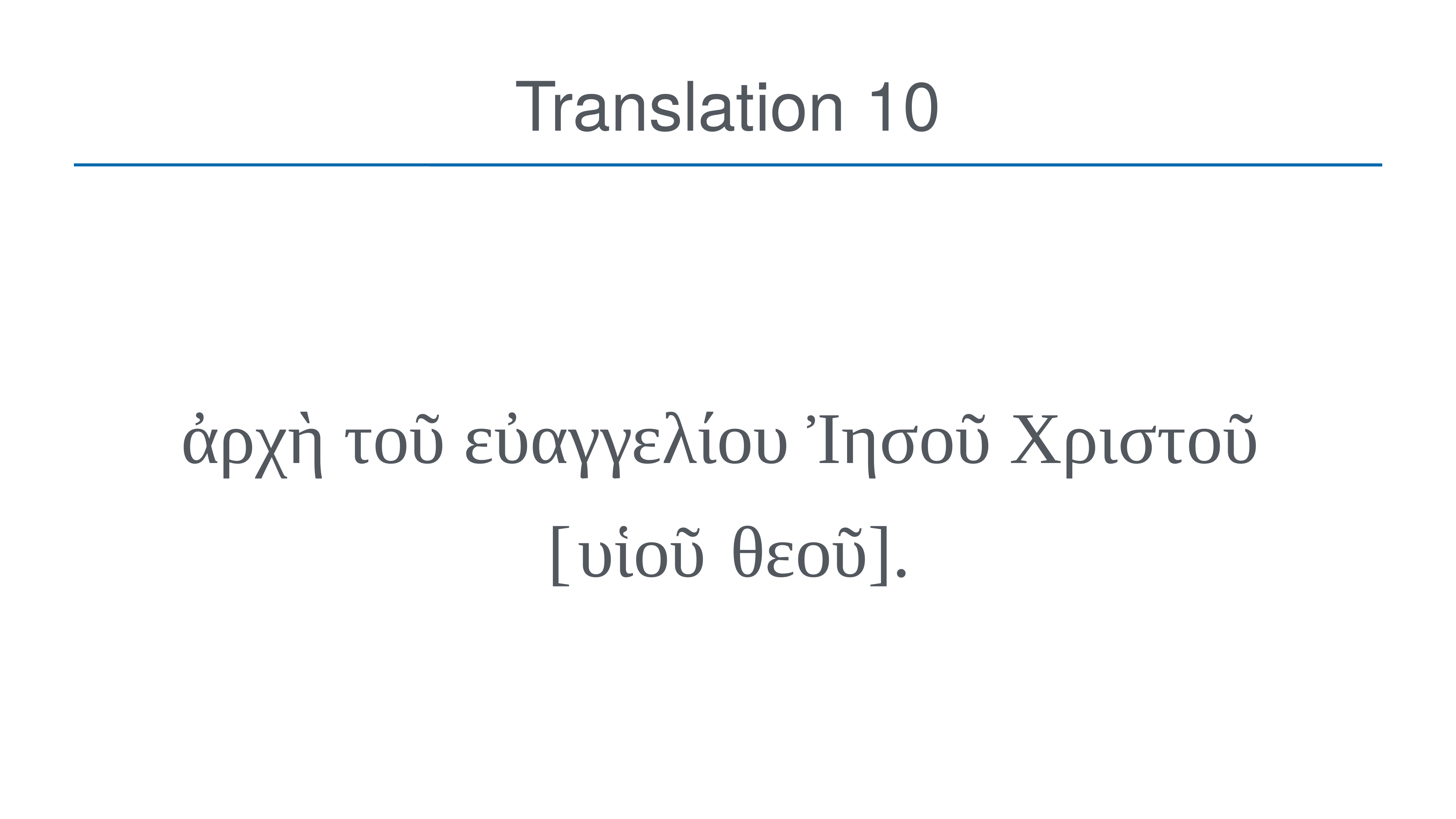

# Translation 10
ἀρχὴ τοῦ εὐαγγελίου Ἰησοῦ Χριστοῦ
[ υἱοῦ  θεοῦ].